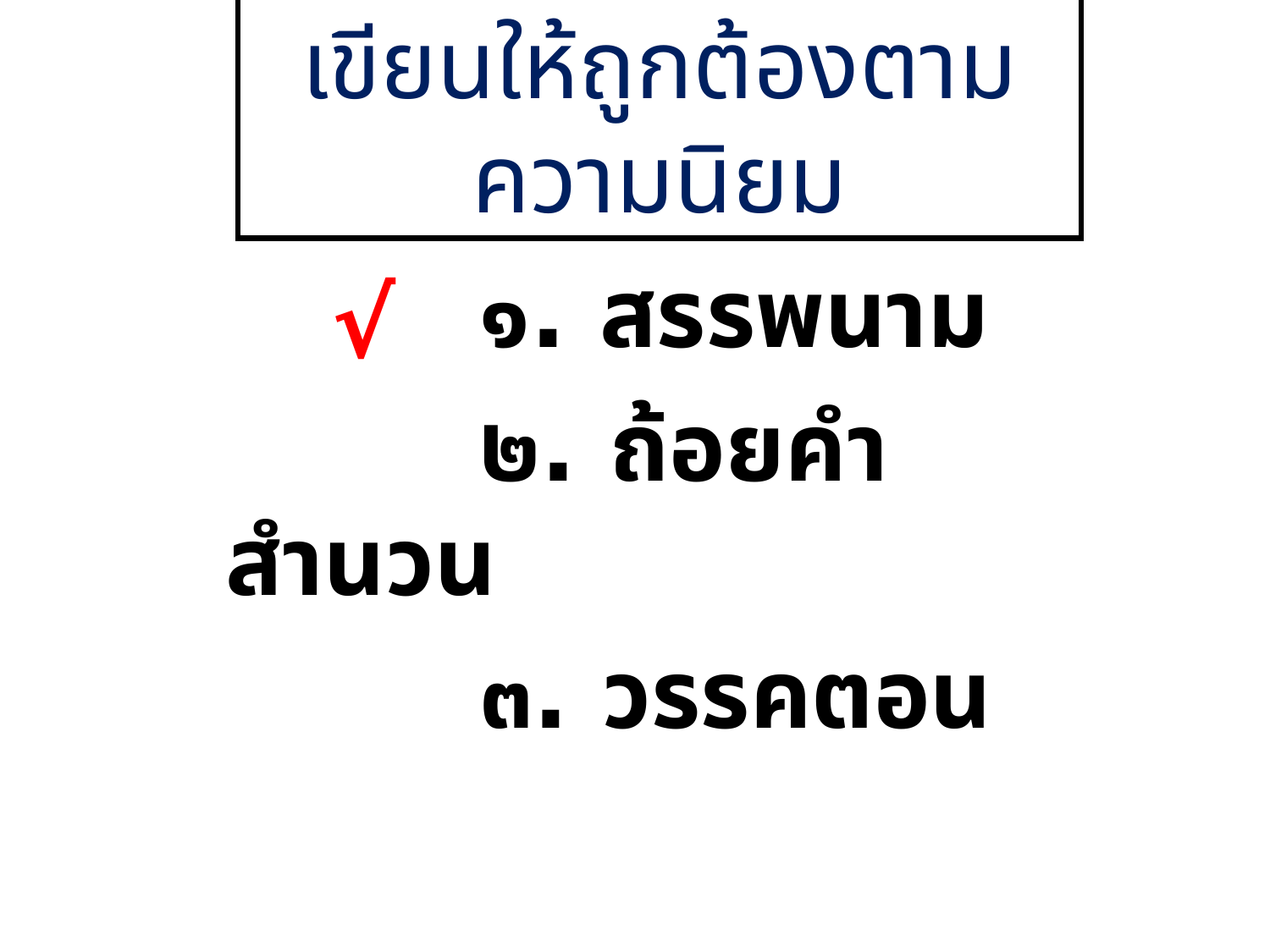

# เขียนให้ถูกต้องตามความนิยม
			๑. สรรพนาม
		 	๒. ถ้อยคำ สำนวน
			๓. วรรคตอน
√